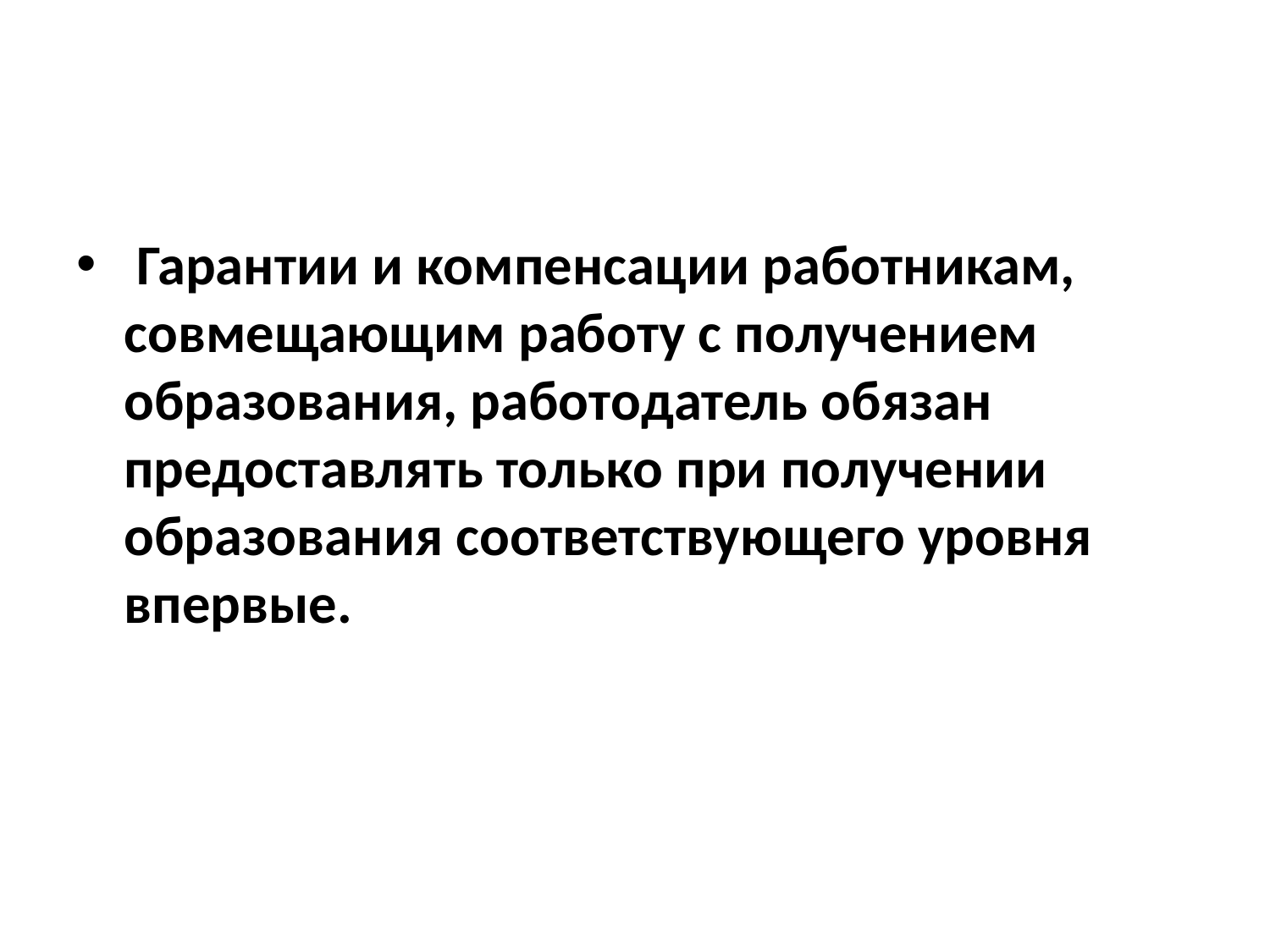

#
 Гарантии и компенсации работникам, совмещающим работу с получением образования, работодатель обязан предоставлять только при получении образования соответствующего уровня впервые.